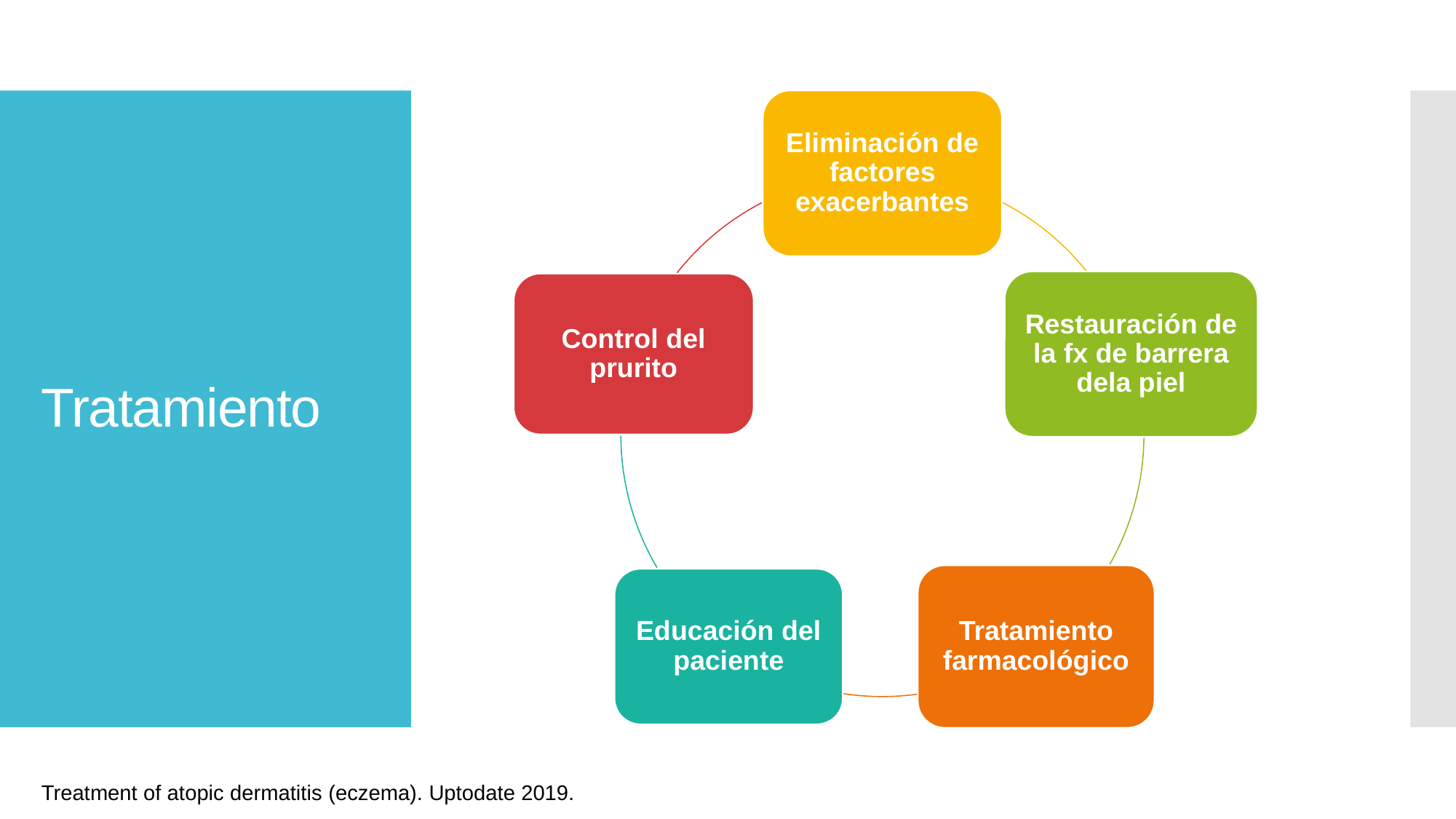

Eliminación de factores exacerbantes
Restauración de la fx de barrera dela piel
Tratamiento farmacológico
Educación del paciente
Control del prurito
# Tratamiento
Treatment of atopic dermatitis (eczema). Uptodate 2019.